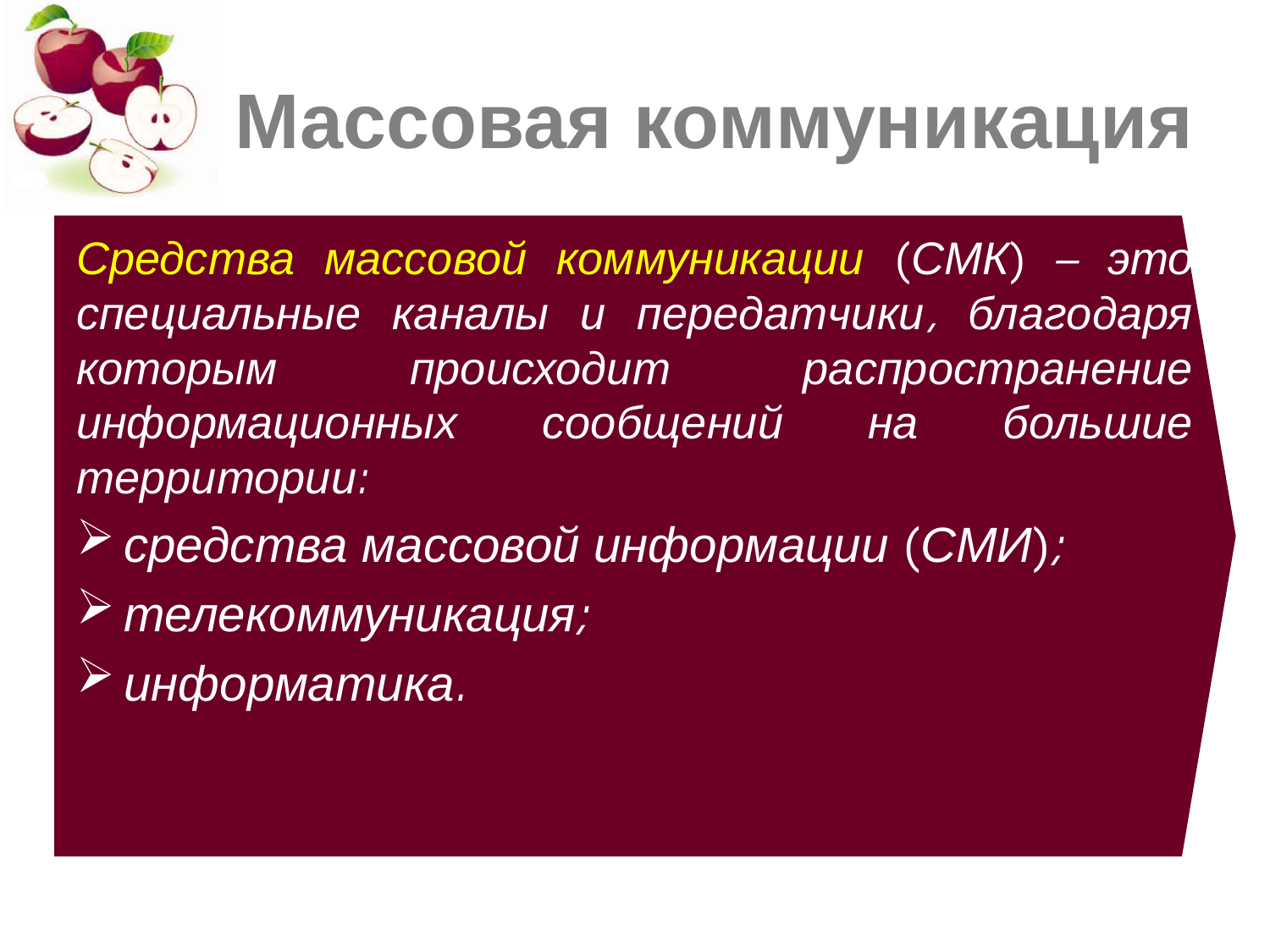

# Массовая коммуникация
Средства массовой коммуникации (СМК) – это специальные каналы и передатчики, благодаря которым происходит распространение информационных сообщений на большие территории:
средства массовой информации (СМИ);
телекоммуникация;
информатика.